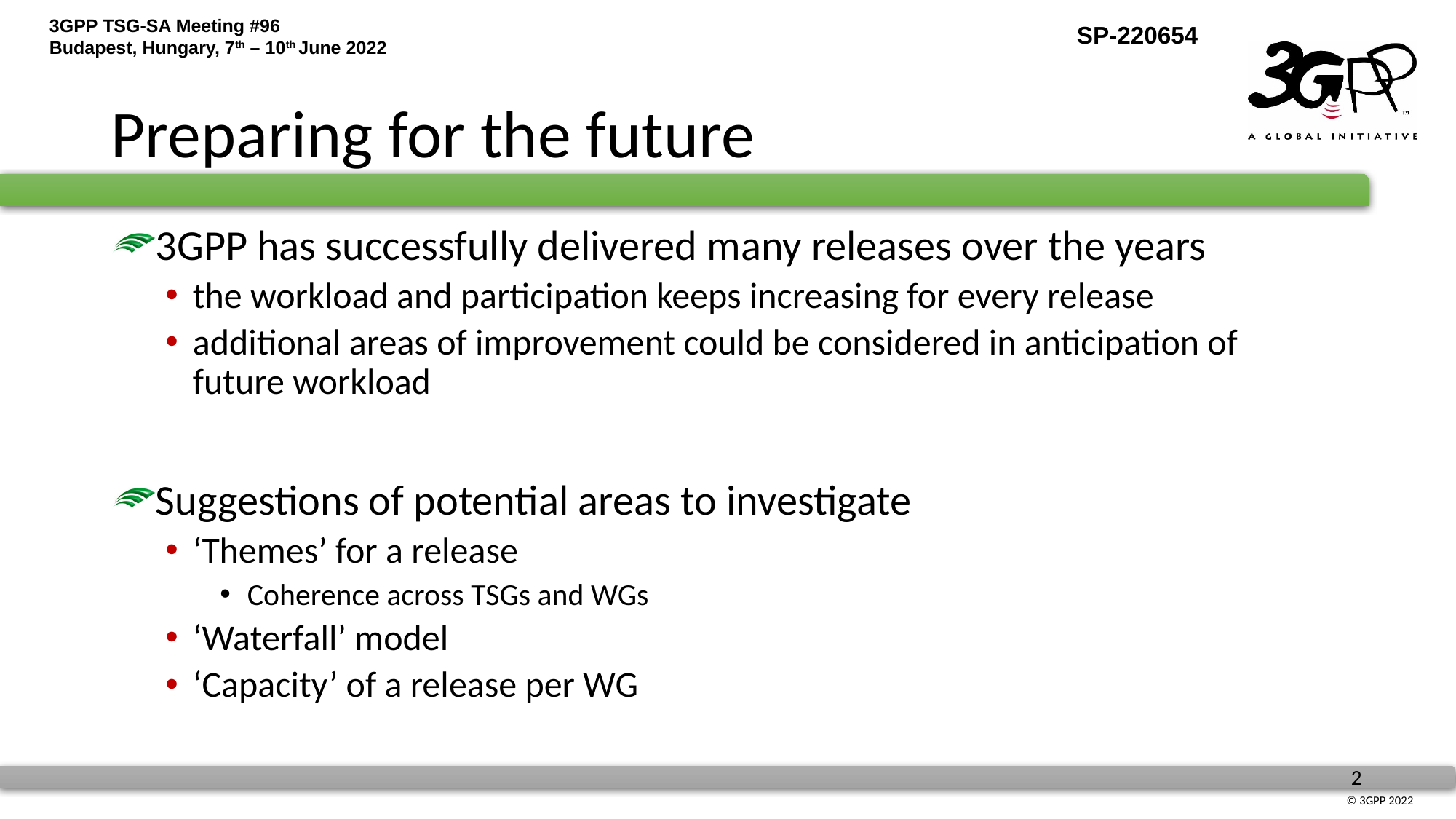

# Preparing for the future
3GPP has successfully delivered many releases over the years
the workload and participation keeps increasing for every release
additional areas of improvement could be considered in anticipation of future workload

Suggestions of potential areas to investigate
‘Themes’ for a release
Coherence across TSGs and WGs
‘Waterfall’ model
‘Capacity’ of a release per WG